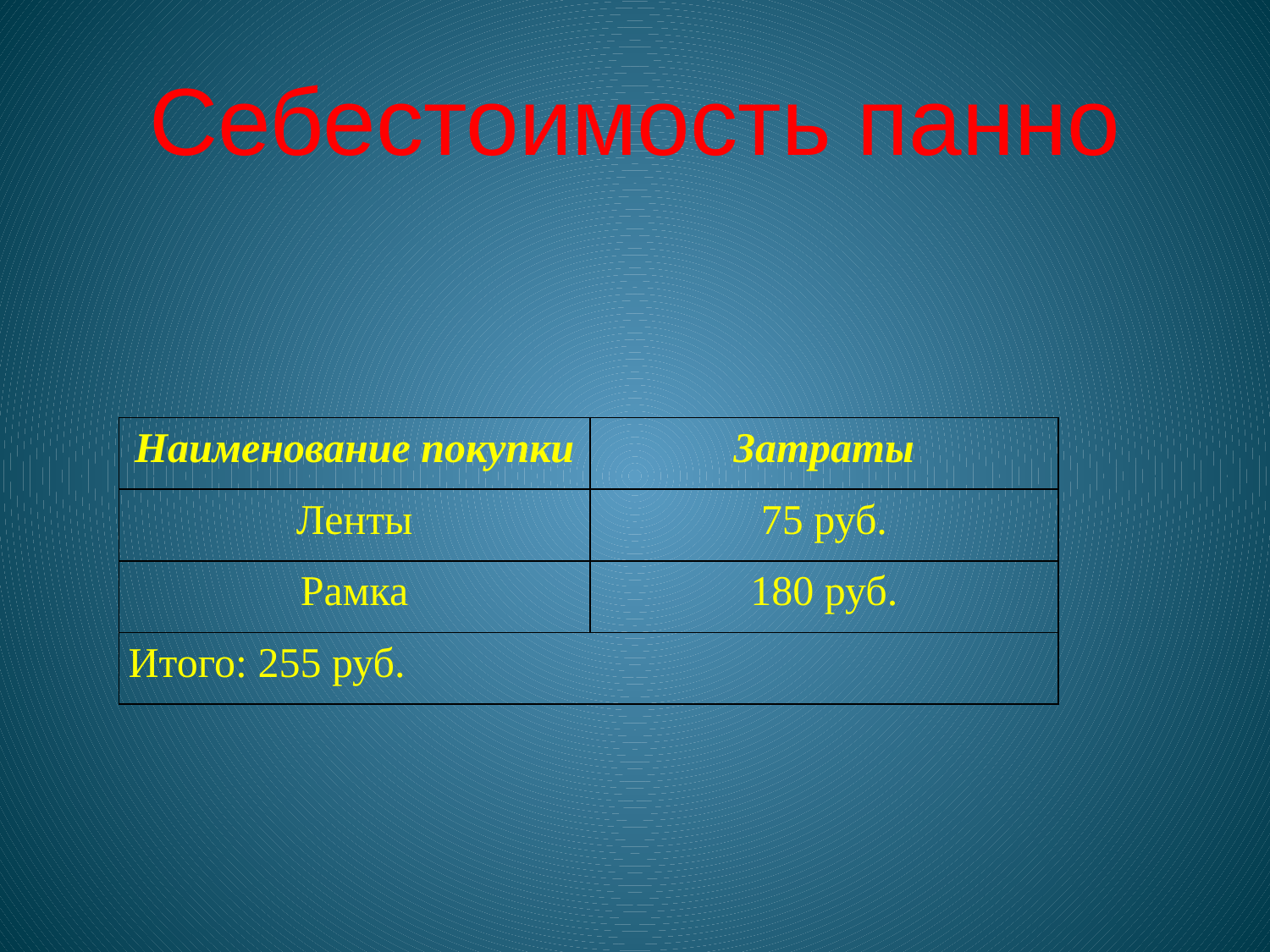

# Себестоимость панно
| Наименование покупки | Затраты |
| --- | --- |
| Ленты | 75 руб. |
| Рамка | 180 руб. |
| Итого: 255 руб. |  |